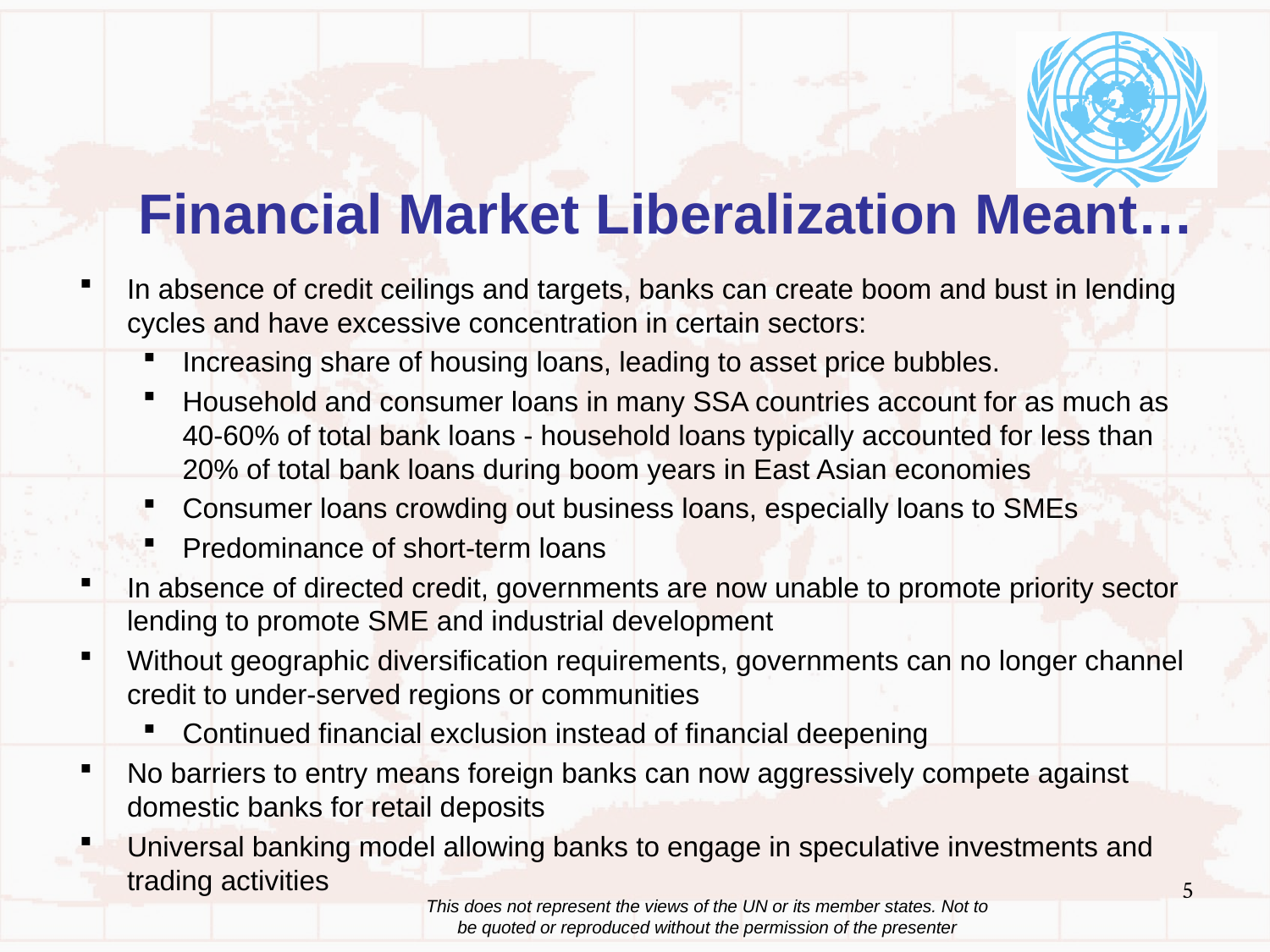

# Financial Market Liberalization Meant…
In absence of credit ceilings and targets, banks can create boom and bust in lending cycles and have excessive concentration in certain sectors:
Increasing share of housing loans, leading to asset price bubbles.
Household and consumer loans in many SSA countries account for as much as 40-60% of total bank loans - household loans typically accounted for less than 20% of total bank loans during boom years in East Asian economies
Consumer loans crowding out business loans, especially loans to SMEs
Predominance of short-term loans
In absence of directed credit, governments are now unable to promote priority sector lending to promote SME and industrial development
Without geographic diversification requirements, governments can no longer channel credit to under-served regions or communities
Continued financial exclusion instead of financial deepening
No barriers to entry means foreign banks can now aggressively compete against domestic banks for retail deposits
Universal banking model allowing banks to engage in speculative investments and trading activities

5
This does not represent the views of the UN or its member states. Not to be quoted or reproduced without the permission of the presenter